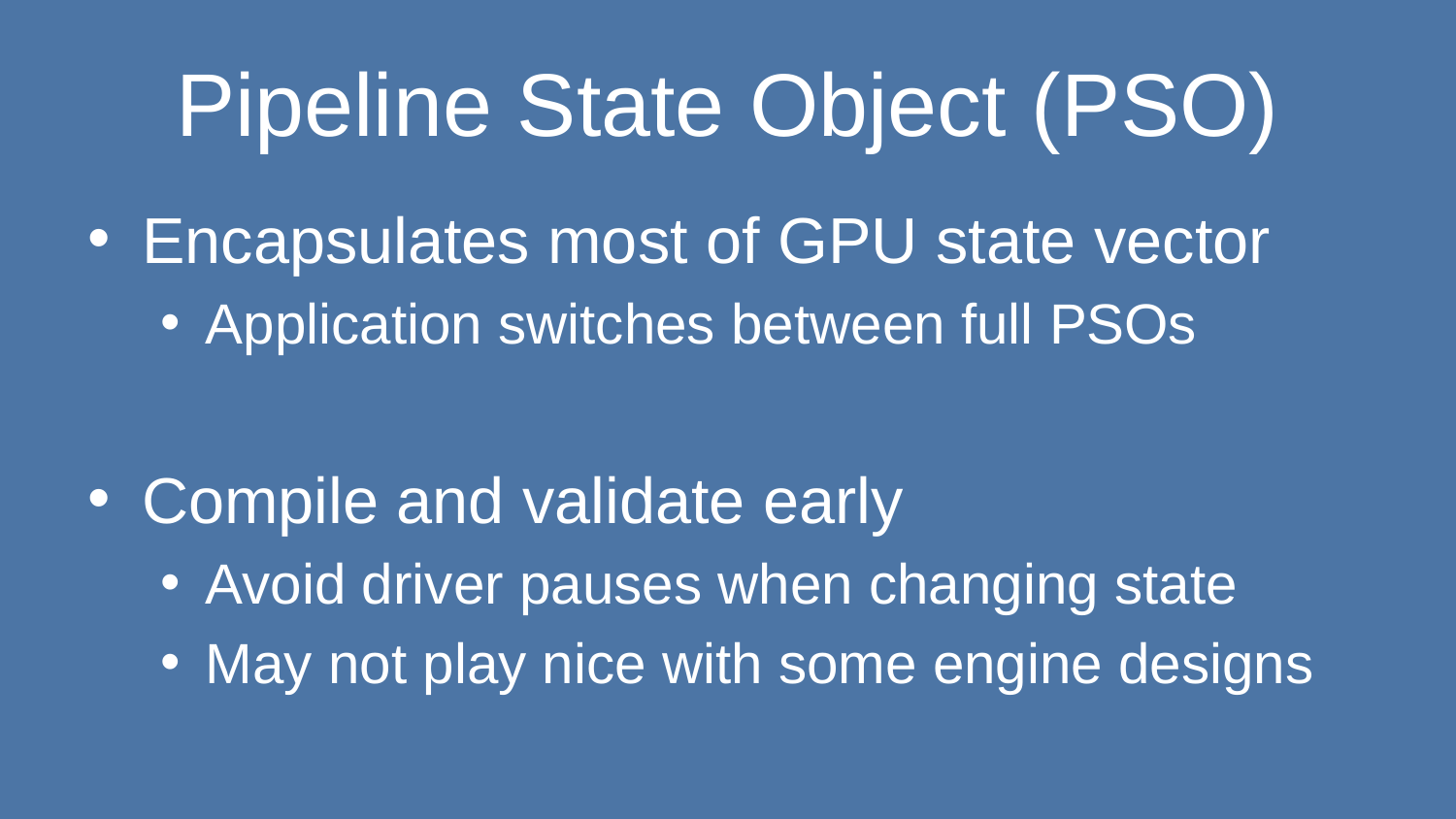

# Pipeline State Object (PSO)
Encapsulates most of GPU state vector
Application switches between full PSOs

Compile and validate early
Avoid driver pauses when changing state
May not play nice with some engine designs